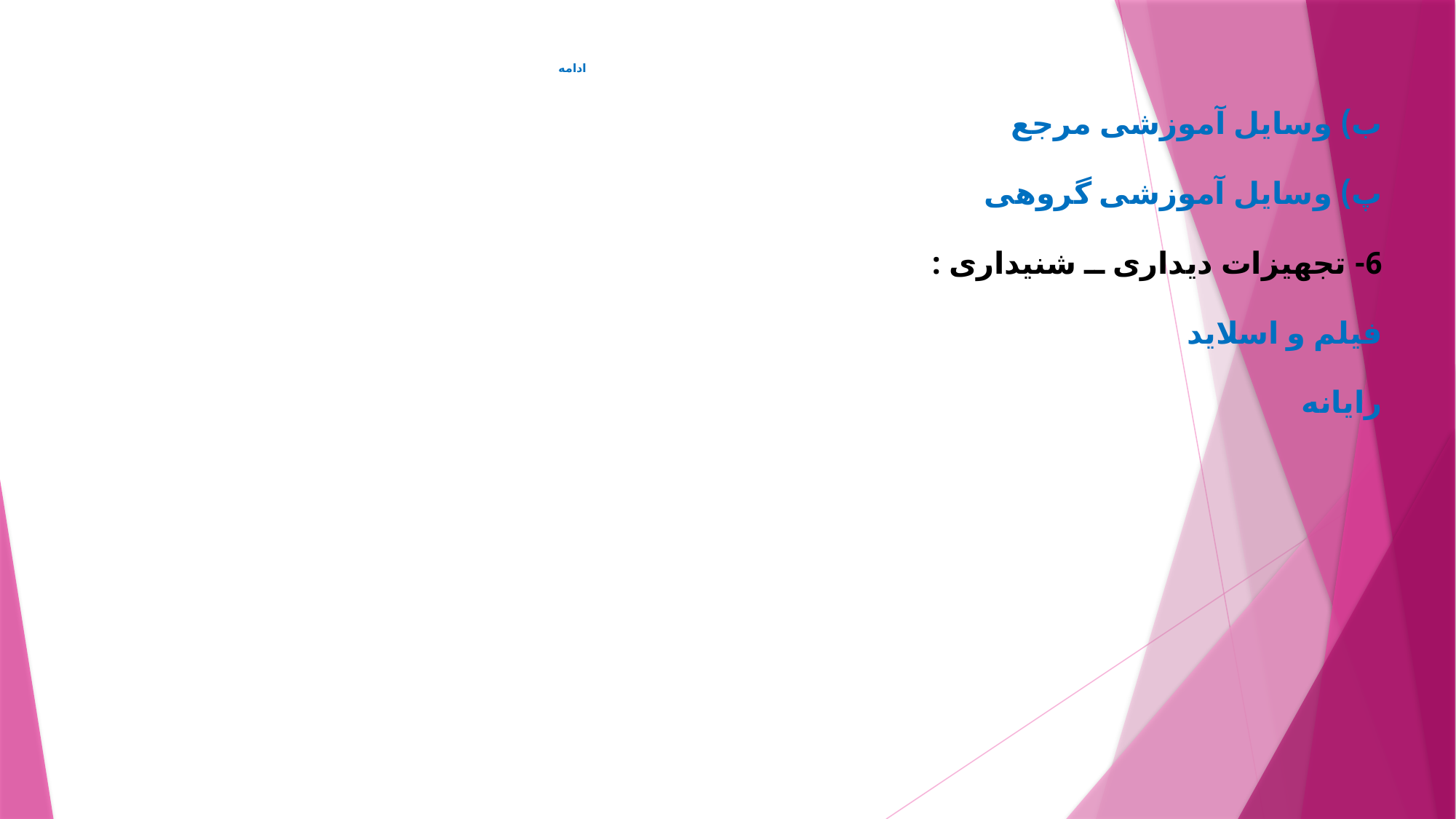

# ادامه
ب) وسايل آموزشی مرجع
پ) وسايل آموزشی گروهی
6- تجهيزات ديداری ــ شنيداری :
فيلم و اسلايد
رايانه